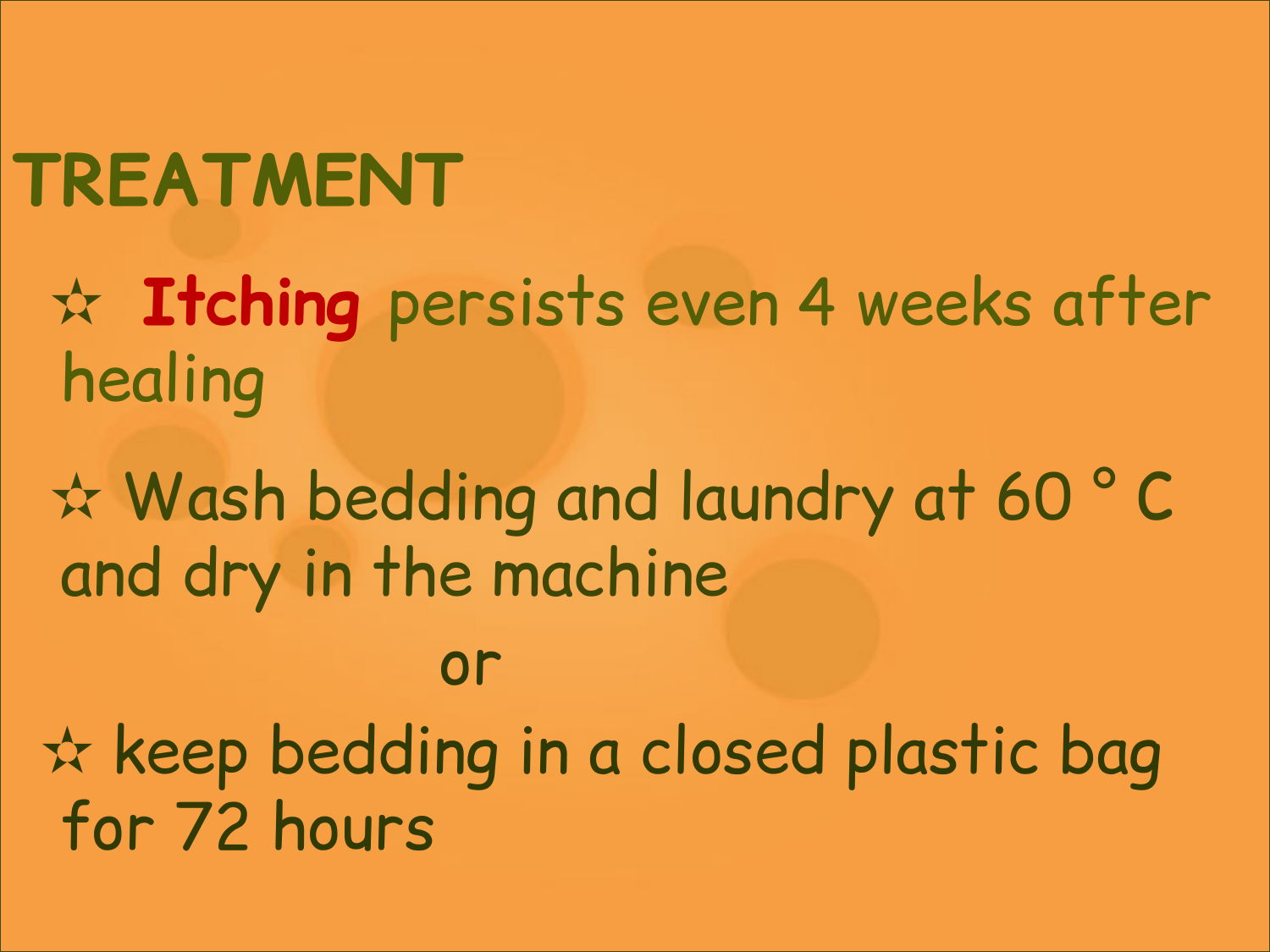

TREATMENT

  ✫  Itching persists even 4 weeks after healing

  ✫ Wash bedding and laundry at 60 ° C and dry in the machine
                             or
  ✫ keep bedding in a closed plastic bag for 72 hours

#